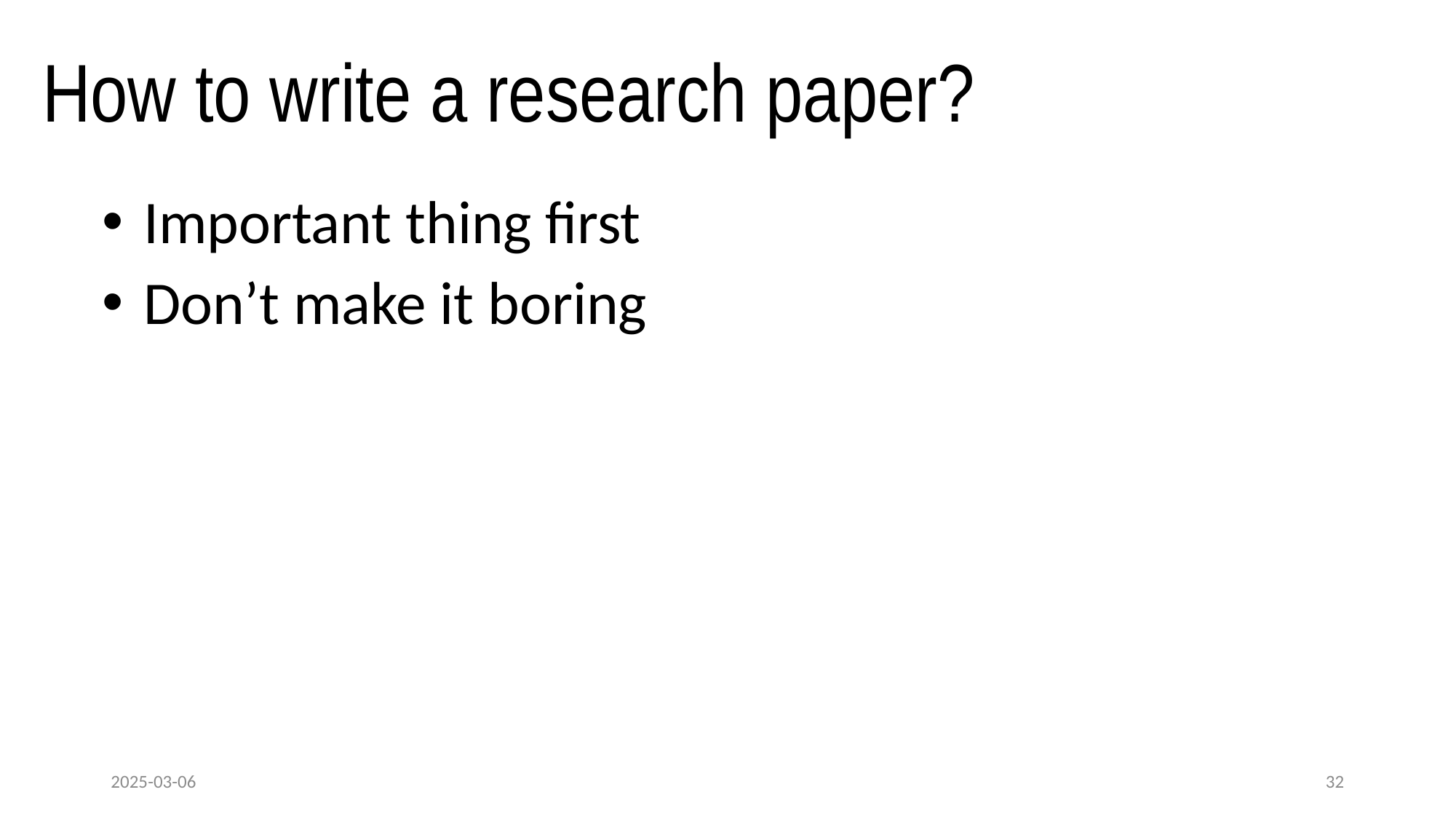

# How to write a research paper?
 Important thing first
 Don’t make it boring

2025-03-06
32